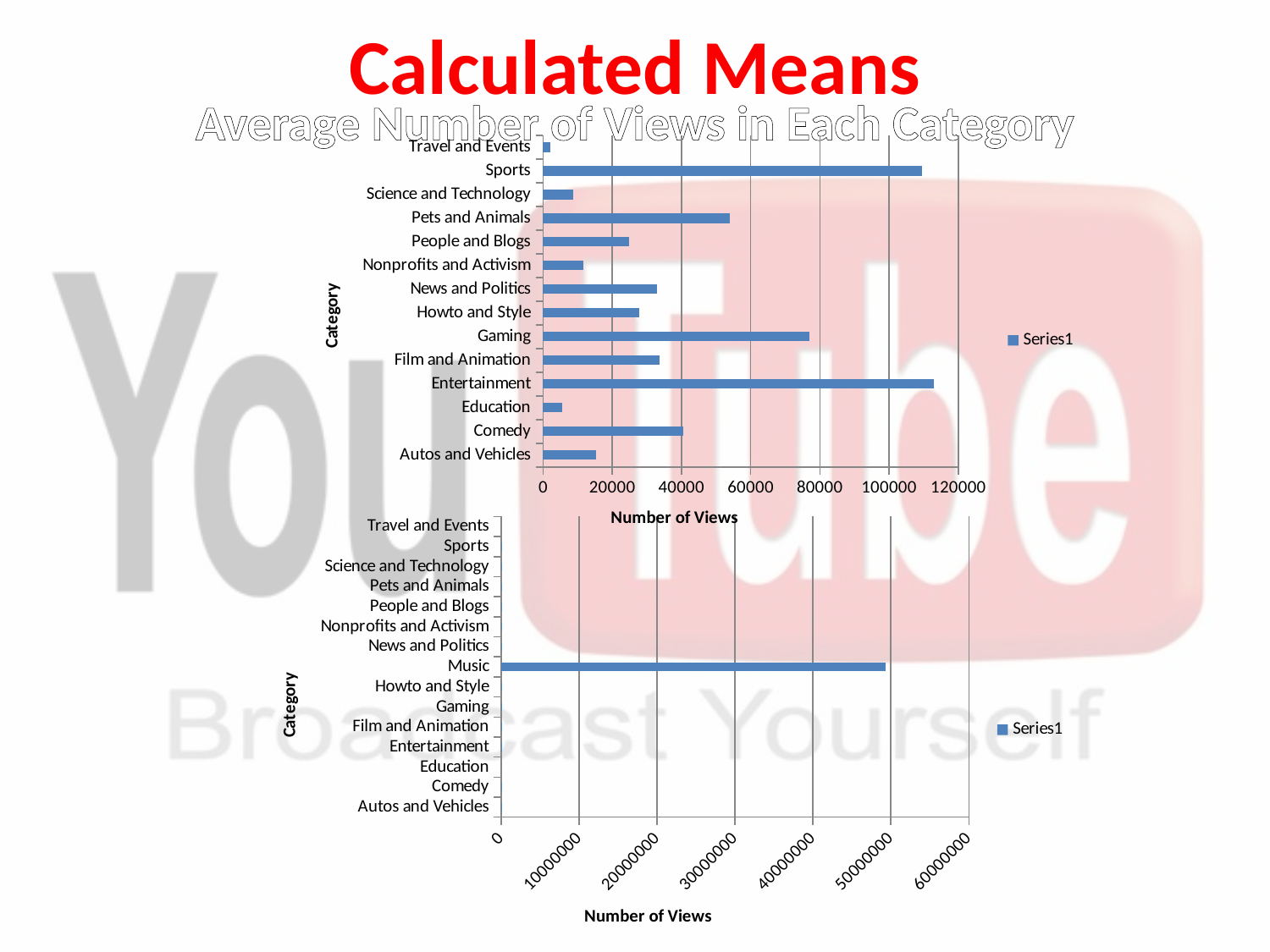

Calculated Means
Average Number of Views in Each Category

### Chart

| Category |  |
|---|---|
| Autos and Vehicles | 15189.7 |
| Comedy | 40503.7 |
| Education | 5407.67 |
| Entertainment | 113041.0 |
| Film and Animation | 33559.4 |
| Gaming | 76944.5 |
| Howto and Style | 27768.9 |
| News and Politics | 32863.1 |
| Nonprofits and Activism | 11691.8 |
| People and Blogs | 24751.4 |
| Pets and Animals | 54006.5 |
| Science and Technology | 8613.77 |
| Sports | 109538.0 |
| Travel and Events | 2032.5 |

### Chart

| Category |  |
|---|---|
| Autos and Vehicles | 15189.7 |
| Comedy | 40503.7 |
| Education | 5407.67 |
| Entertainment | 113041.0 |
| Film and Animation | 33559.4 |
| Gaming | 76944.5 |
| Howto and Style | 27768.9 |
| Music | 49350400.0 |
| News and Politics | 32863.1 |
| Nonprofits and Activism | 11691.8 |
| People and Blogs | 24751.4 |
| Pets and Animals | 54006.5 |
| Science and Technology | 8613.77 |
| Sports | 109538.0 |
| Travel and Events | 2032.5 |